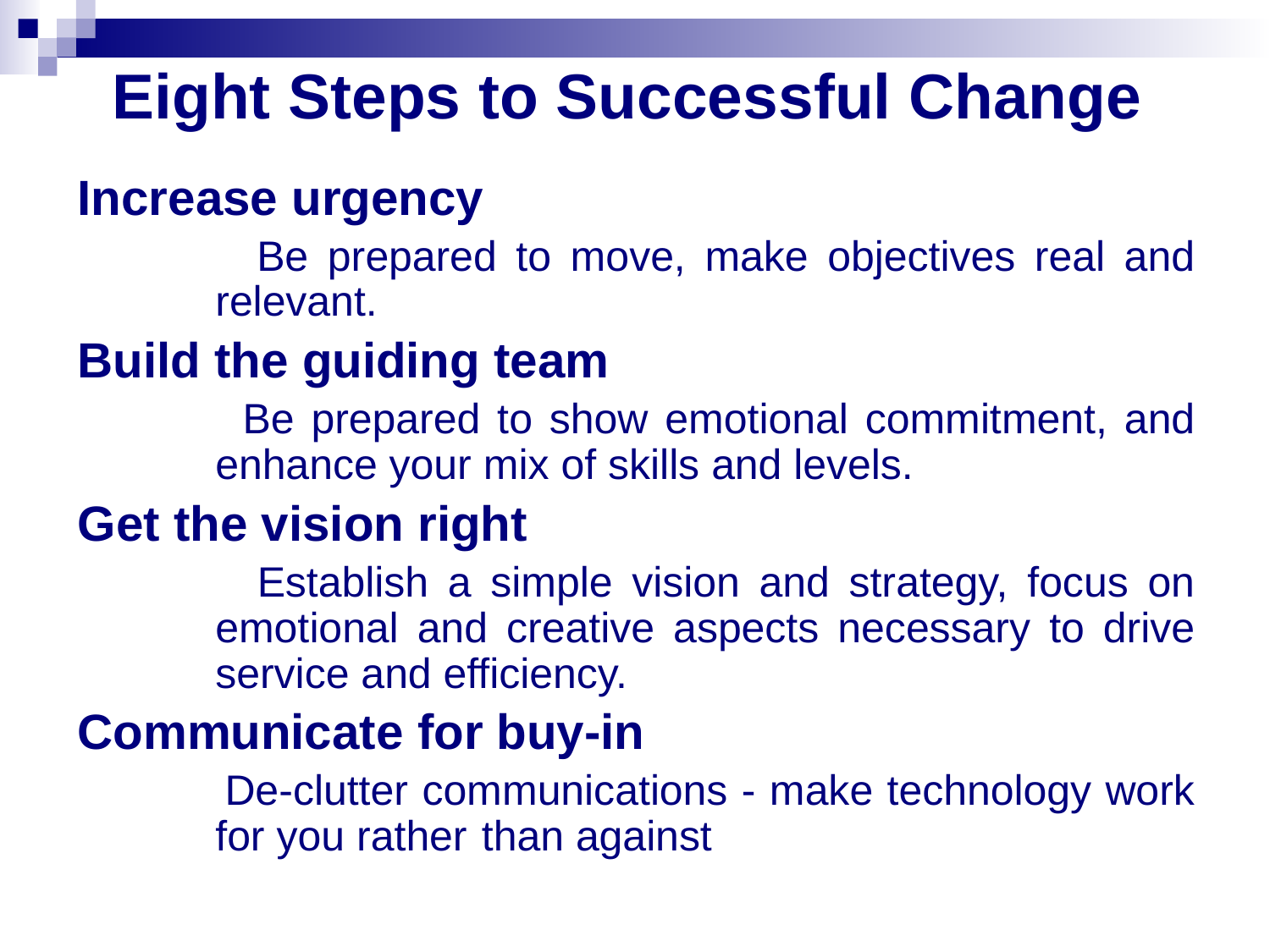

# Eight Steps to Successful Change'
Increase urgency
      Be prepared to move, make objectives real and relevant.
Build the guiding team
      Be prepared to show emotional commitment, and enhance your mix of skills and levels.
Get the vision right
      Establish a simple vision and strategy, focus on emotional and creative aspects necessary to drive service and efficiency.
Communicate for buy-in
      De-clutter communications - make technology work for you rather than against